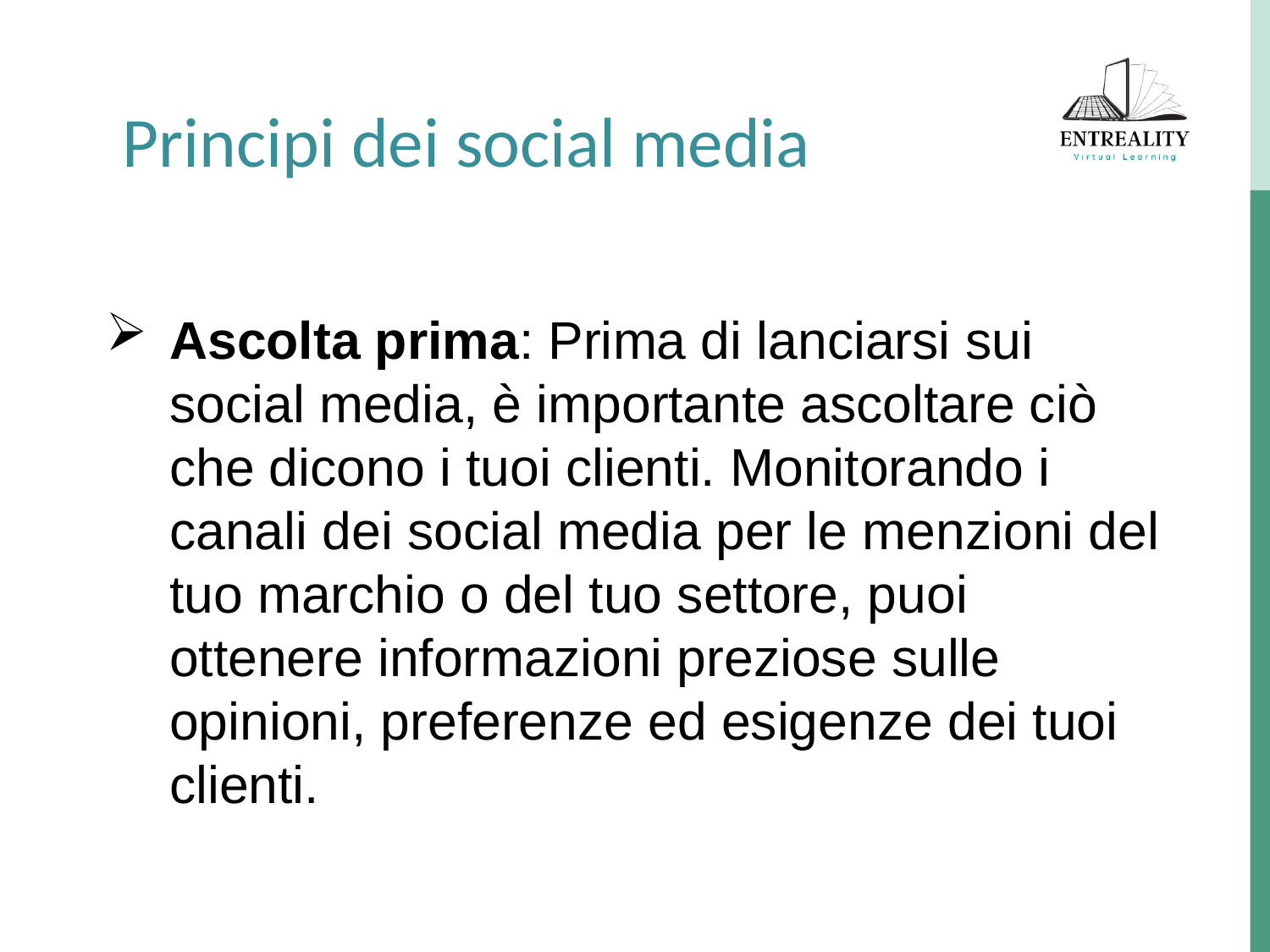

Principi dei social media

Ascolta prima: Prima di lanciarsi sui social media, è importante ascoltare ciò che dicono i tuoi clienti. Monitorando i canali dei social media per le menzioni del tuo marchio o del tuo settore, puoi ottenere informazioni preziose sulle opinioni, preferenze ed esigenze dei tuoi clienti.